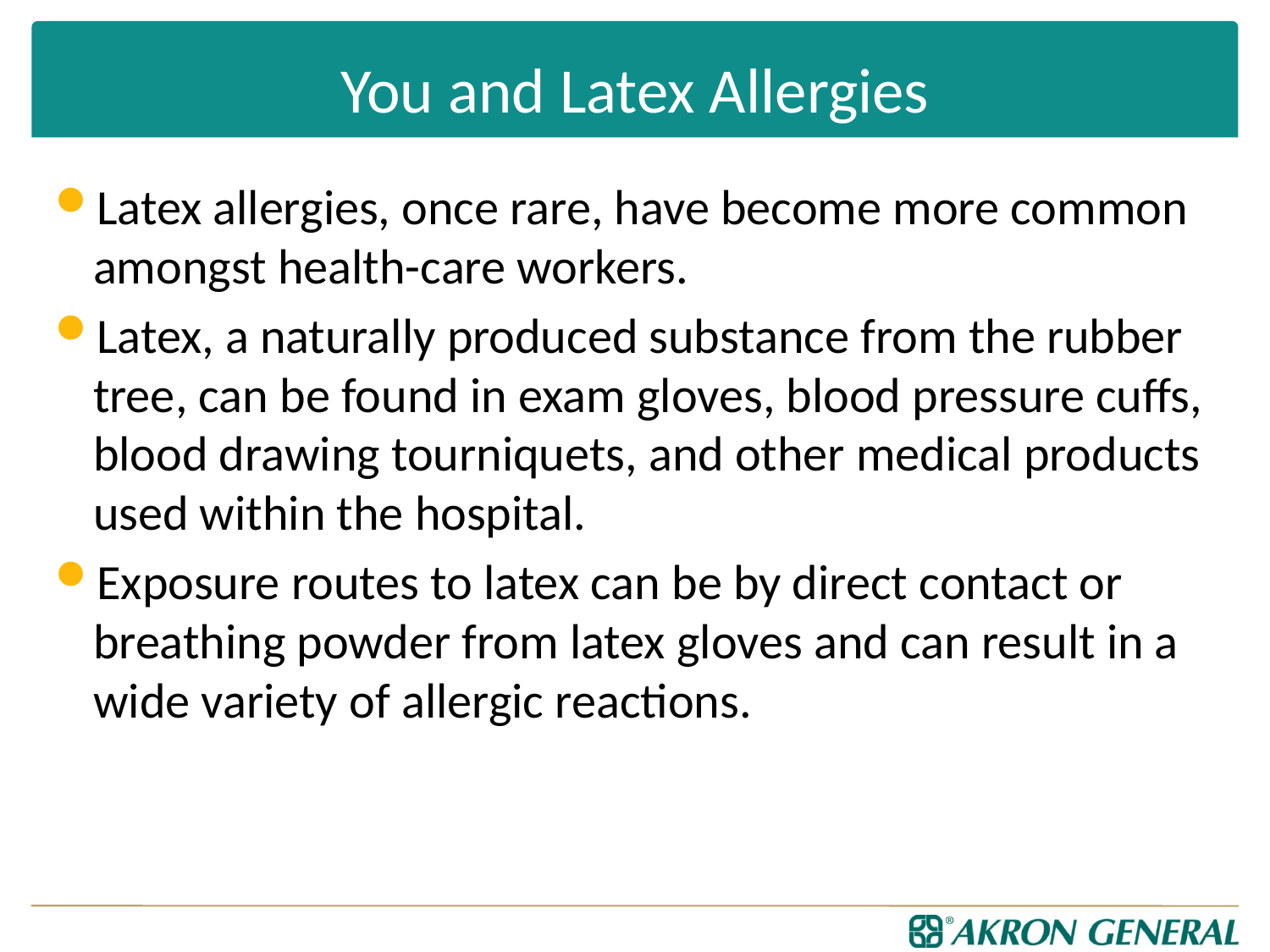

# You and Latex Allergies
Latex allergies, once rare, have become more common amongst health-care workers.
Latex, a naturally produced substance from the rubber tree, can be found in exam gloves, blood pressure cuffs, blood drawing tourniquets, and other medical products used within the hospital.
Exposure routes to latex can be by direct contact or breathing powder from latex gloves and can result in a wide variety of allergic reactions.